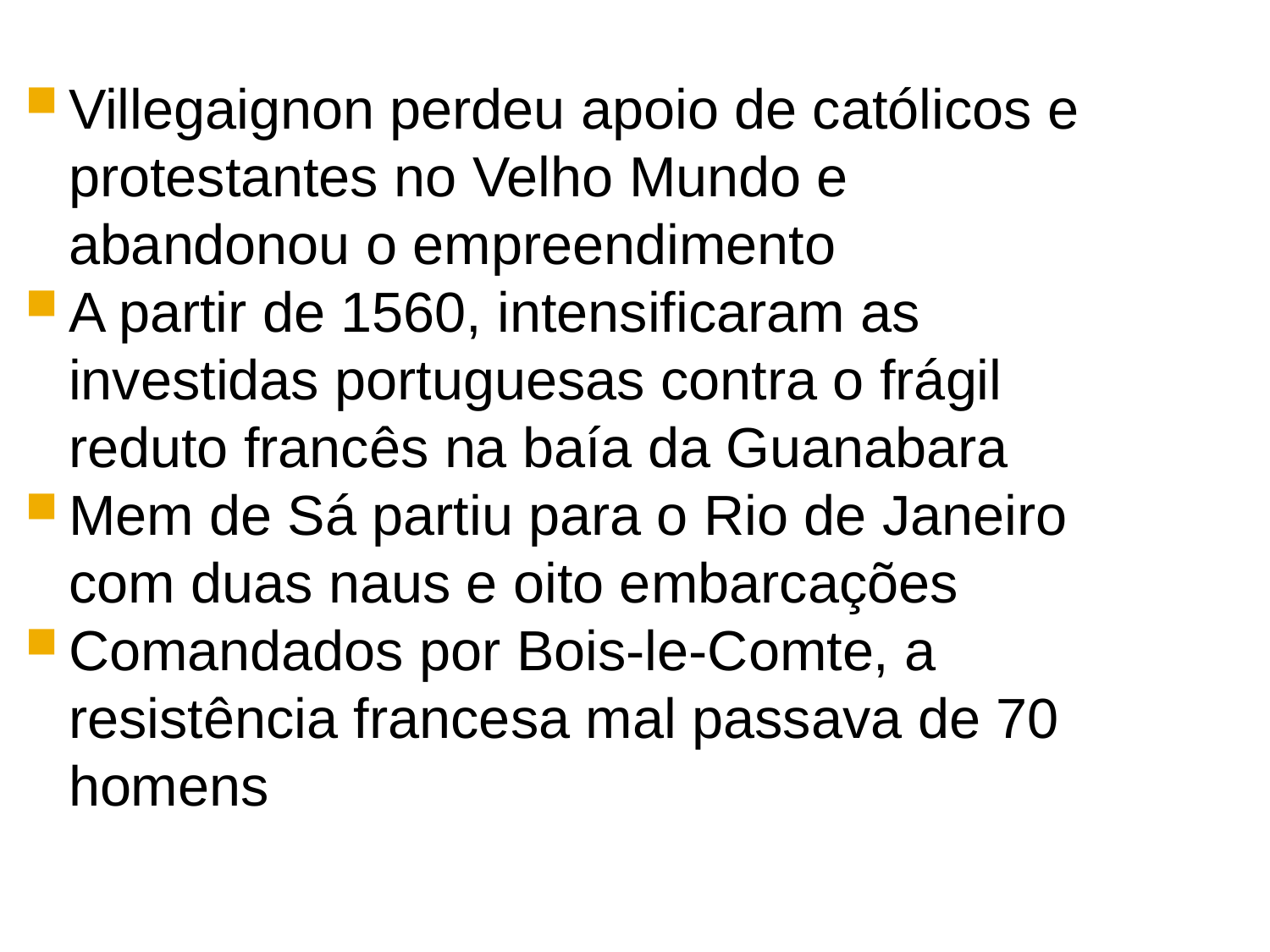

Villegaignon perdeu apoio de católicos e protestantes no Velho Mundo e abandonou o empreendimento
A partir de 1560, intensificaram as investidas portuguesas contra o frágil reduto francês na baía da Guanabara
Mem de Sá partiu para o Rio de Janeiro com duas naus e oito embarcações
Comandados por Bois-le-Comte, a resistência francesa mal passava de 70 homens